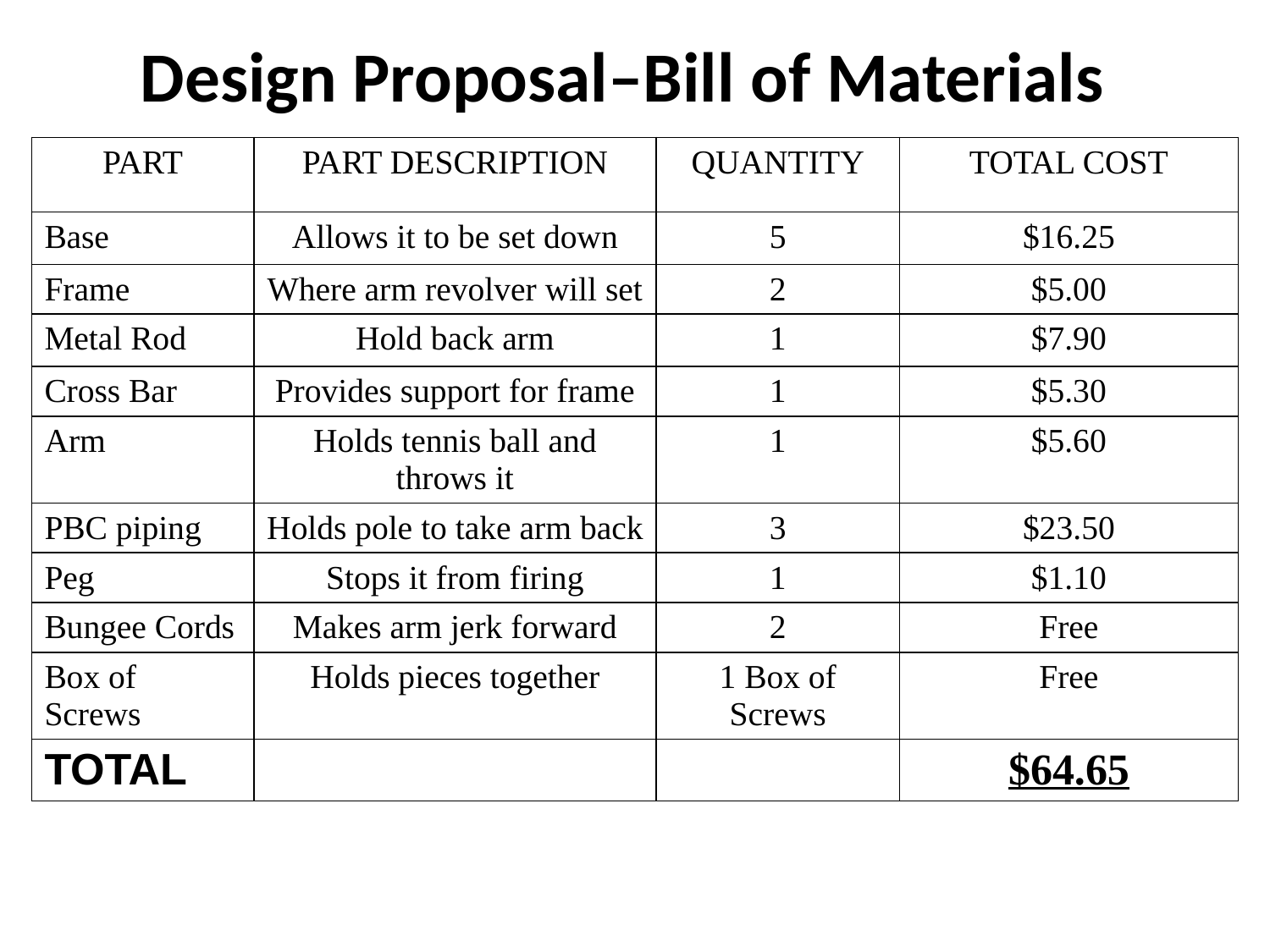

# Design Proposal–Bill of Materials
| PART | PART DESCRIPTION | QUANTITY | TOTAL COST |
| --- | --- | --- | --- |
| Base | Allows it to be set down | 5 | $16.25 |
| Frame | Where arm revolver will set | 2 | $5.00 |
| Metal Rod | Hold back arm | 1 | $7.90 |
| Cross Bar | Provides support for frame | 1 | $5.30 |
| Arm | Holds tennis ball and throws it | 1 | $5.60 |
| PBC piping | Holds pole to take arm back | 3 | $23.50 |
| Peg | Stops it from firing | 1 | $1.10 |
| Bungee Cords | Makes arm jerk forward | 2 | Free |
| Box of Screws | Holds pieces together | 1 Box of Screws | Free |
| TOTAL |  |  | $64.65 |